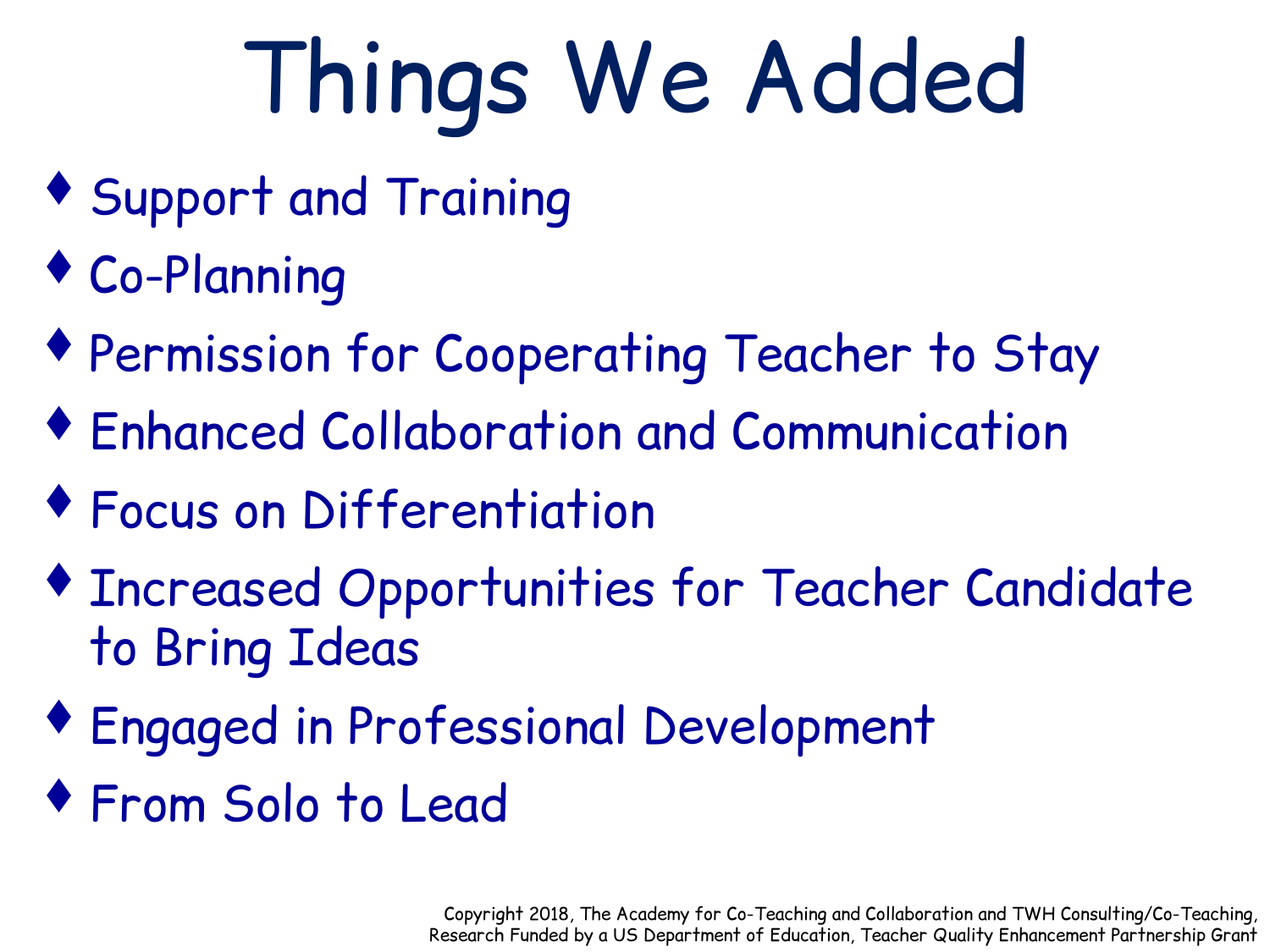

# Things We Added
Support and Training

Co-Planning

Permission for Cooperating Teacher to Stay

Enhanced Collaboration and Communication

Focus on Differentiation

Increased Opportunities for Teacher Candidate to Bring Ideas

Engaged in Professional Development

From Solo to Lead
Copyright 2018, The Academy for Co-Teaching and Collaboration and TWH Consulting/Co-Teaching,
Research Funded by a US Department of Education, Teacher Quality Enhancement Partnership Grant